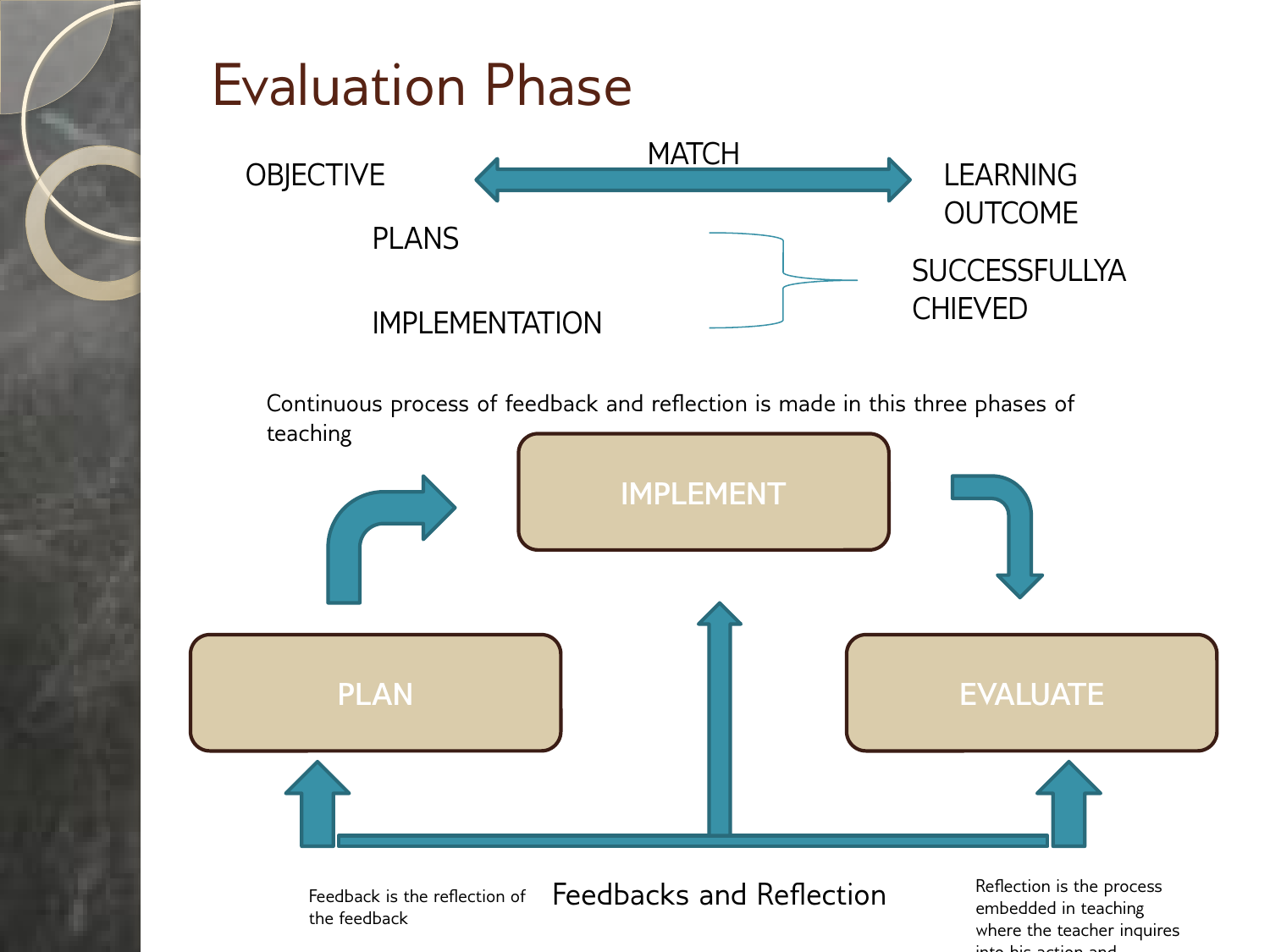

# Evaluation Phase

MATCH
OBJECTIVE
LEARNING OUTCOME

PLANS

SUCCESSFULLYACHIEVED
IMPLEMENTATION
Continuous process of feedback and reflection is made in this three phases of teaching
IMPLEMENT

PLAN
EVALUATE

Feedbacks and Reflection
Reflection is the process embedded in teaching where the teacher inquires into his action and provides deep and critical thinking

Feedback is the reflection of the feedback